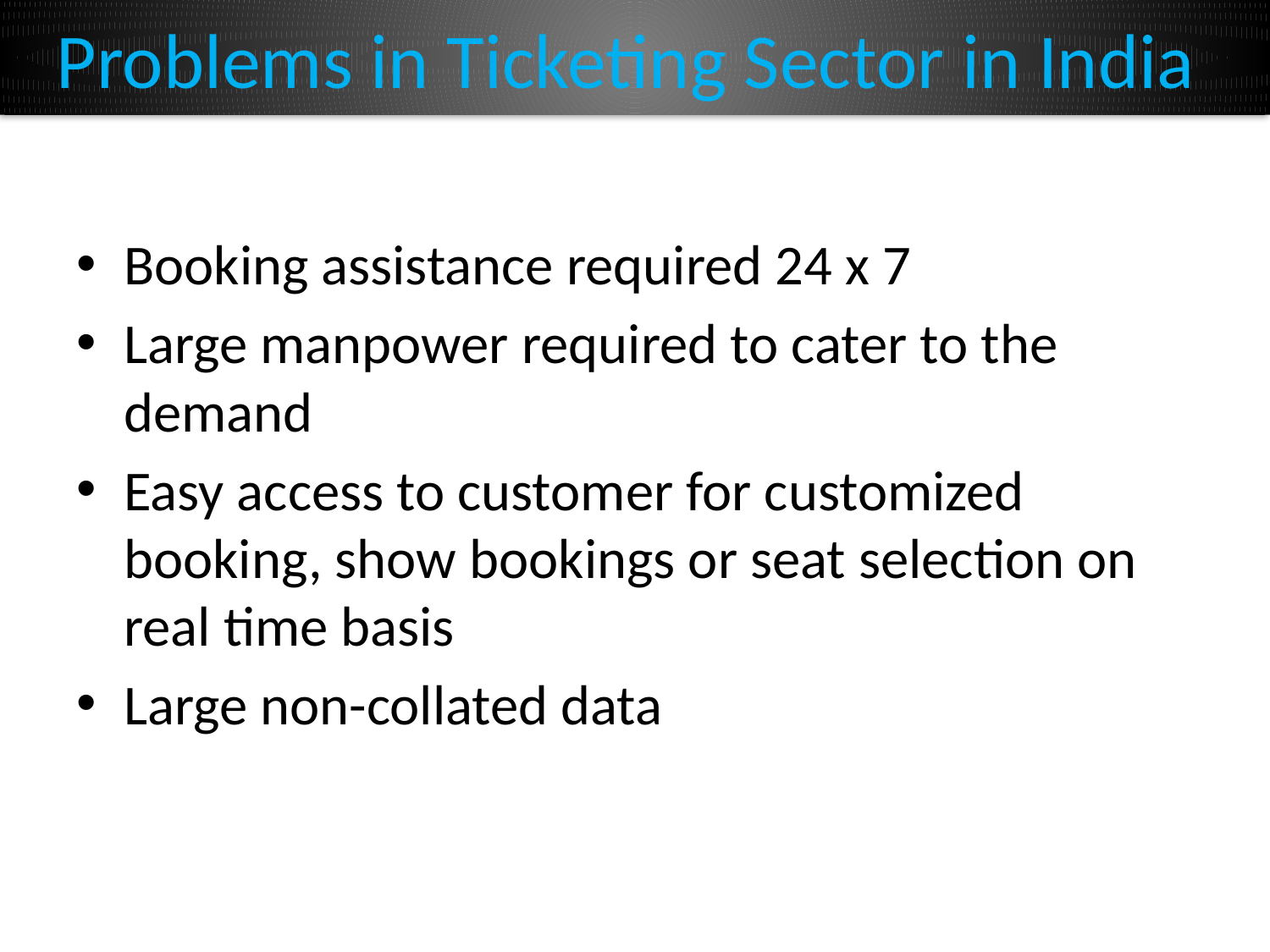

# Problems in Ticketing Sector in India
Booking assistance required 24 x 7
Large manpower required to cater to the demand
Easy access to customer for customized booking, show bookings or seat selection on real time basis
Large non-collated data